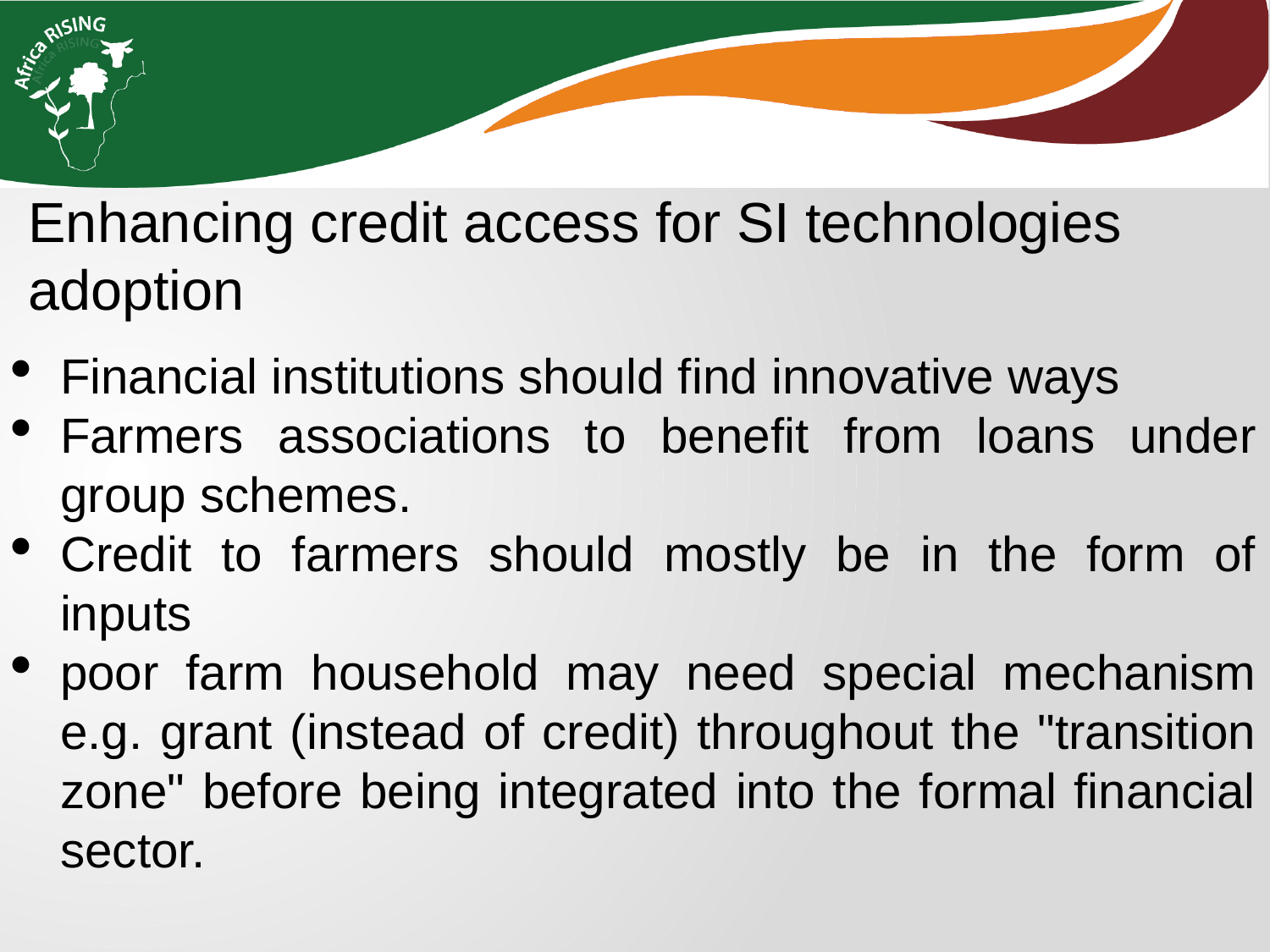

Enhancing credit access for SI technologies adoption
Financial institutions should find innovative ways
Farmers associations to benefit from loans under group schemes.
Credit to farmers should mostly be in the form of inputs
poor farm household may need special mechanism e.g. grant (instead of credit) throughout the "transition zone" before being integrated into the formal financial sector.